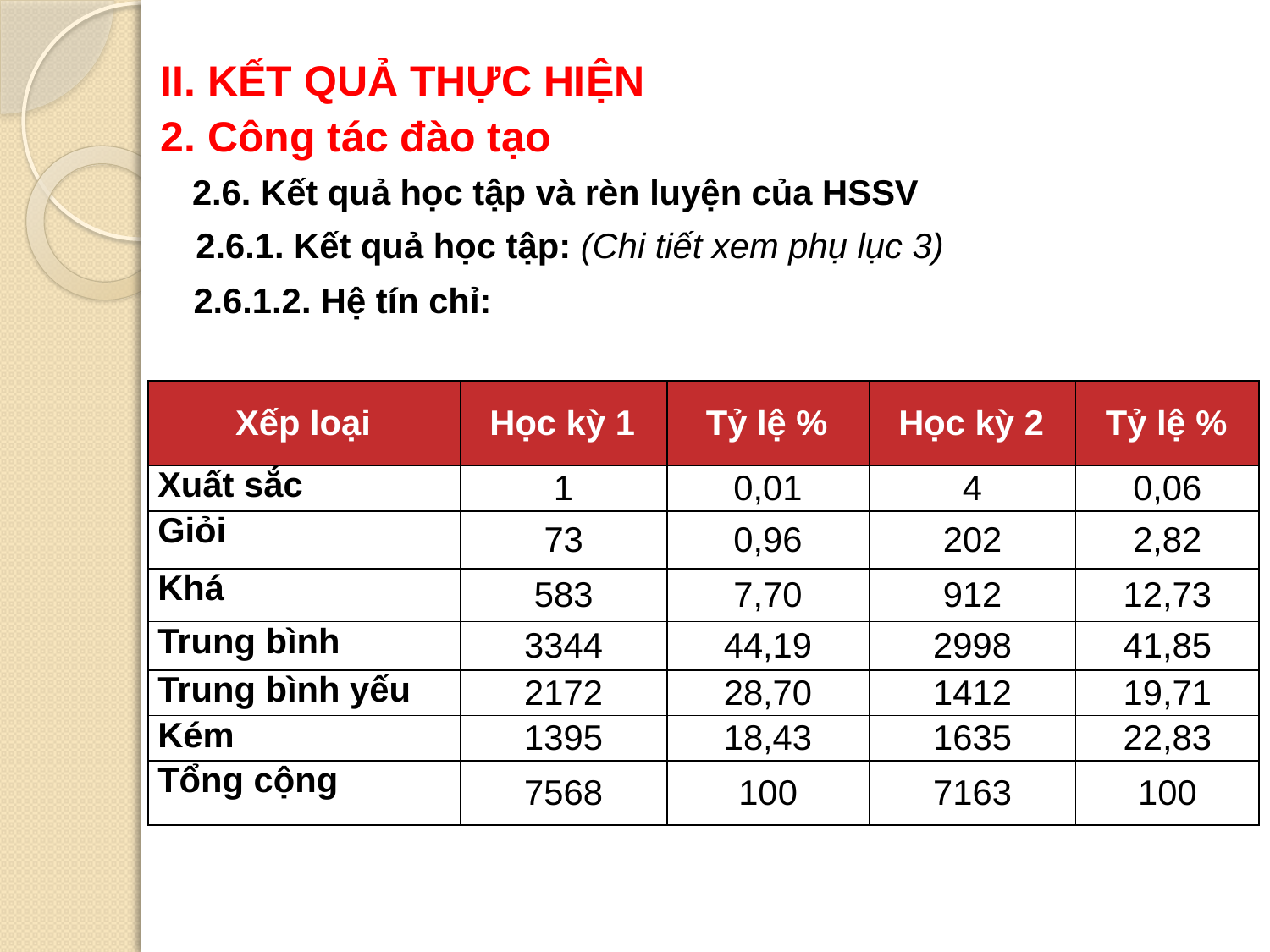

II. KẾT QUẢ THỰC HIỆN
2. Công tác đào tạo
2.6. Kết quả học tập và rèn luyện của HSSV
2.6.1. Kết quả học tập: (Chi tiết xem phụ lục 3)
2.6.1.2. Hệ tín chỉ:
| Xếp loại | Học kỳ 1 | Tỷ lệ % | Học kỳ 2 | Tỷ lệ % |
| --- | --- | --- | --- | --- |
| Xuất sắc | 1 | 0,01 | 4 | 0,06 |
| Giỏi | 73 | 0,96 | 202 | 2,82 |
| Khá | 583 | 7,70 | 912 | 12,73 |
| Trung bình | 3344 | 44,19 | 2998 | 41,85 |
| Trung bình yếu | 2172 | 28,70 | 1412 | 19,71 |
| Kém | 1395 | 18,43 | 1635 | 22,83 |
| Tổng cộng | 7568 | 100 | 7163 | 100 |